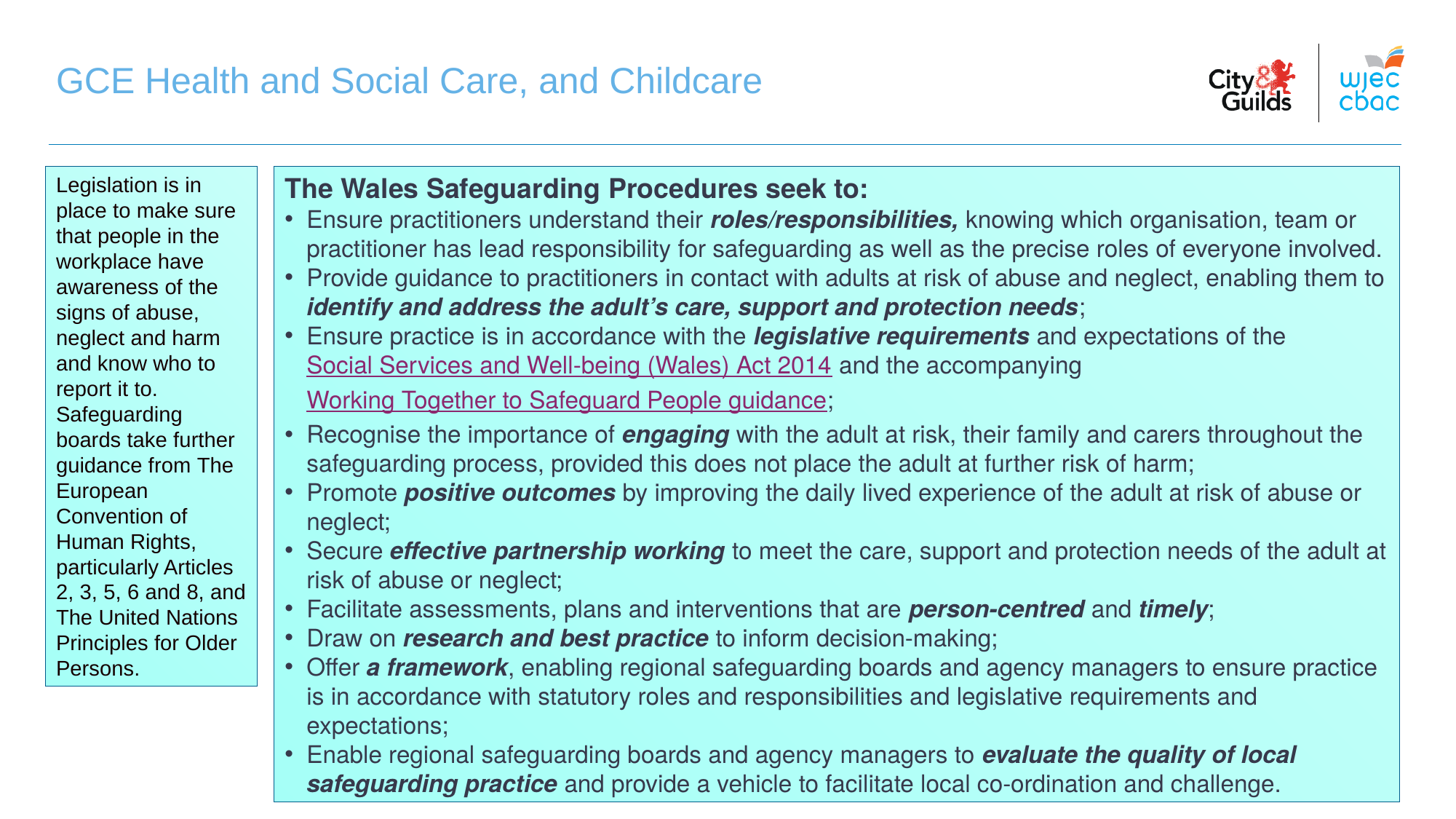

GCE Health and Social Care, and Childcare
Legislation is in place to make sure that people in the workplace have awareness of the signs of abuse, neglect and harm and know who to report it to.
Safeguarding boards take further guidance from The European Convention of Human Rights, particularly Articles 2, 3, 5, 6 and 8, and
The United Nations Principles for Older Persons.
The Wales Safeguarding Procedures seek to:
Ensure practitioners understand their roles/responsibilities, knowing which organisation, team or practitioner has lead responsibility for safeguarding as well as the precise roles of everyone involved.
Provide guidance to practitioners in contact with adults at risk of abuse and neglect, enabling them to identify and address the adult’s care, support and protection needs;
Ensure practice is in accordance with the legislative requirements and expectations of the Social Services and Well-being (Wales) Act 2014 and the accompanying Working Together to Safeguard People guidance;
Recognise the importance of engaging with the adult at risk, their family and carers throughout the safeguarding process, provided this does not place the adult at further risk of harm;
Promote positive outcomes by improving the daily lived experience of the adult at risk of abuse or neglect;
Secure effective partnership working to meet the care, support and protection needs of the adult at risk of abuse or neglect;
Facilitate assessments, plans and interventions that are person-centred and timely;
Draw on research and best practice to inform decision-making;
Offer a framework, enabling regional safeguarding boards and agency managers to ensure practice is in accordance with statutory roles and responsibilities and legislative requirements and expectations;
Enable regional safeguarding boards and agency managers to evaluate the quality of local safeguarding practice and provide a vehicle to facilitate local co-ordination and challenge.